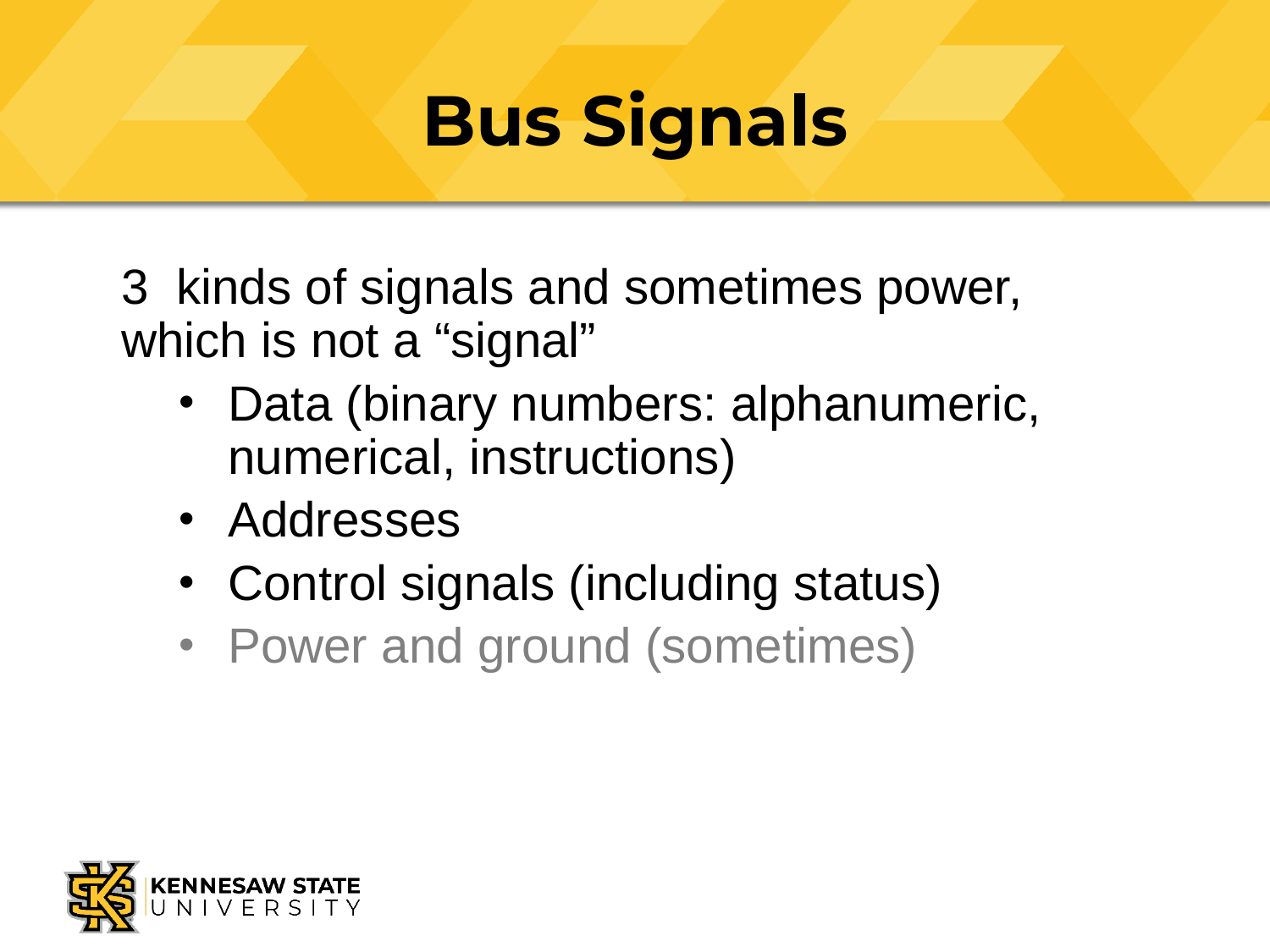

# Bus Signals
3  kinds of signals and sometimes power, which is not a “signal”
Data (binary numbers: alphanumeric, numerical, instructions)
Addresses
Control signals (including status)
Power and ground (sometimes)